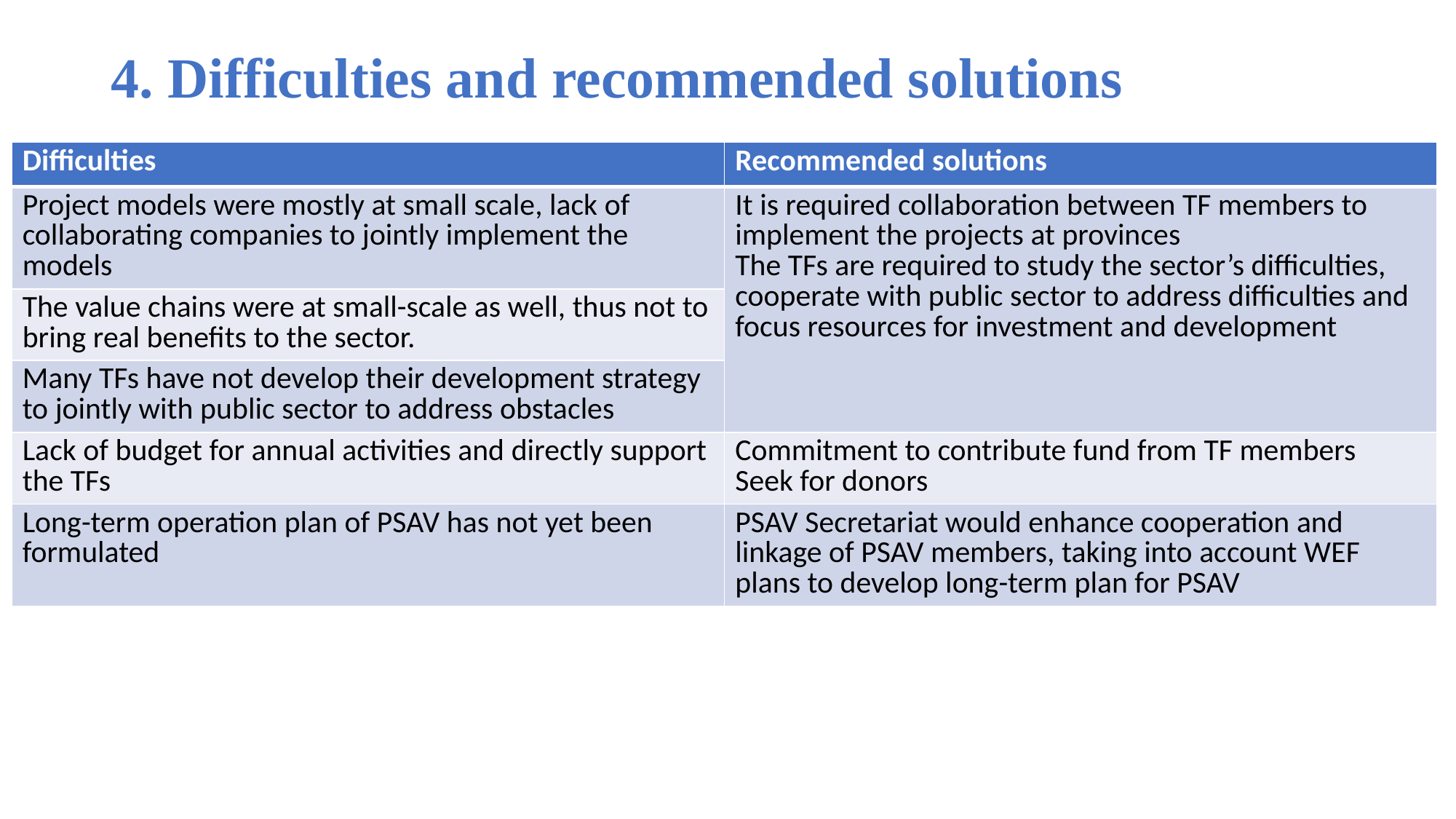

# 4. Difficulties and recommended solutions
| Difficulties | Recommended solutions |
| --- | --- |
| Project models were mostly at small scale, lack of collaborating companies to jointly implement the models | It is required collaboration between TF members to implement the projects at provinces The TFs are required to study the sector’s difficulties, cooperate with public sector to address difficulties and focus resources for investment and development |
| The value chains were at small-scale as well, thus not to bring real benefits to the sector. |  |
| Many TFs have not develop their development strategy to jointly with public sector to address obstacles |  |
| Lack of budget for annual activities and directly support the TFs | Commitment to contribute fund from TF members Seek for donors |
| Long-term operation plan of PSAV has not yet been formulated | PSAV Secretariat would enhance cooperation and linkage of PSAV members, taking into account WEF plans to develop long-term plan for PSAV |